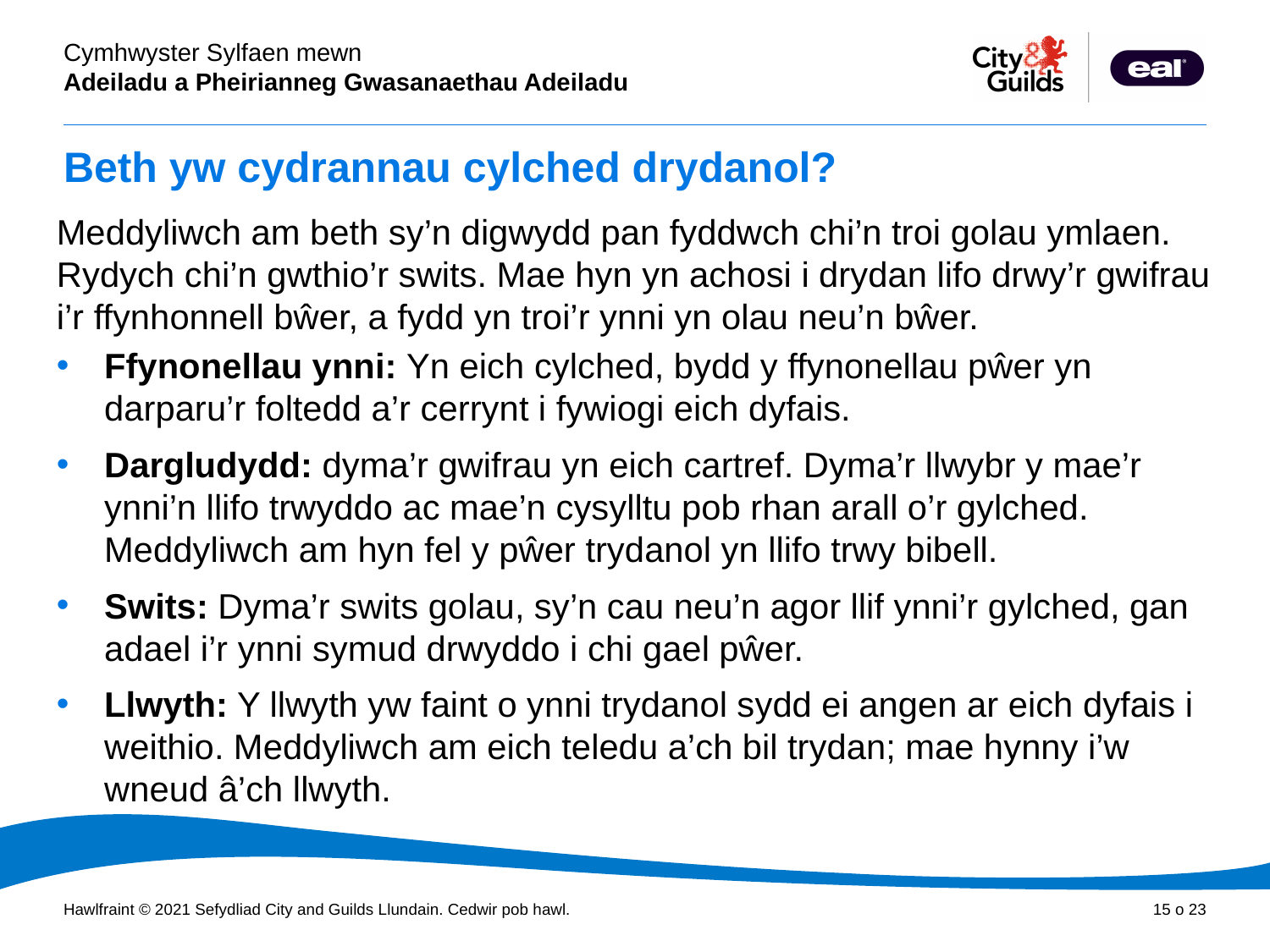

# Beth yw cydrannau cylched drydanol?
Meddyliwch am beth sy’n digwydd pan fyddwch chi’n troi golau ymlaen. Rydych chi’n gwthio’r swits. Mae hyn yn achosi i drydan lifo drwy’r gwifrau i’r ffynhonnell bŵer, a fydd yn troi’r ynni yn olau neu’n bŵer.
Ffynonellau ynni: Yn eich cylched, bydd y ffynonellau pŵer yn darparu’r foltedd a’r cerrynt i fywiogi eich dyfais.
Dargludydd: dyma’r gwifrau yn eich cartref. Dyma’r llwybr y mae’r ynni’n llifo trwyddo ac mae’n cysylltu pob rhan arall o’r gylched. Meddyliwch am hyn fel y pŵer trydanol yn llifo trwy bibell.
Swits: Dyma’r swits golau, sy’n cau neu’n agor llif ynni’r gylched, gan adael i’r ynni symud drwyddo i chi gael pŵer.
Llwyth: Y llwyth yw faint o ynni trydanol sydd ei angen ar eich dyfais i weithio. Meddyliwch am eich teledu a’ch bil trydan; mae hynny i’w wneud â’ch llwyth.